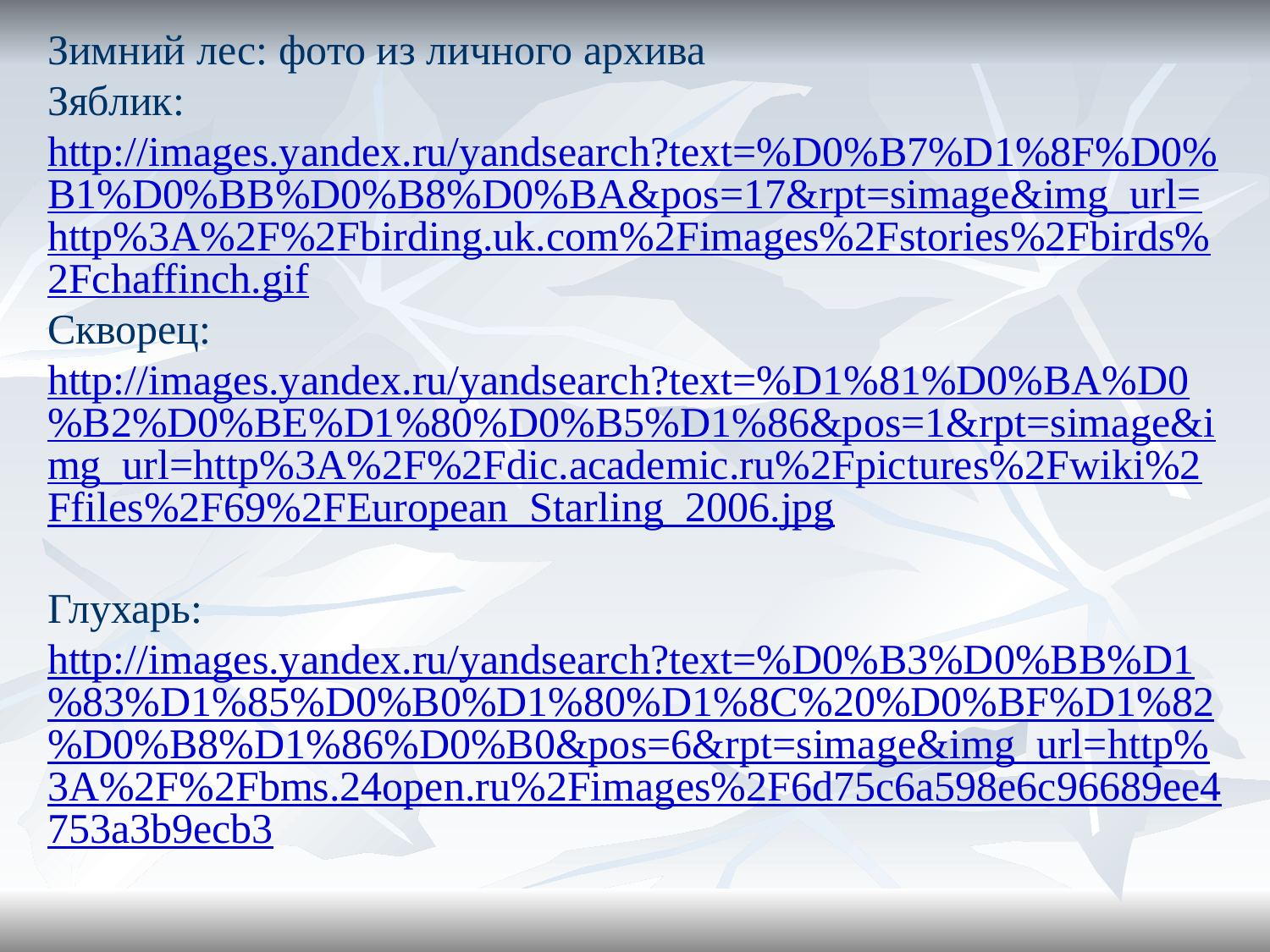

Зимний лес: фото из личного архива
Зяблик: http://images.yandex.ru/yandsearch?text=%D0%B7%D1%8F%D0%B1%D0%BB%D0%B8%D0%BA&pos=17&rpt=simage&img_url=http%3A%2F%2Fbirding.uk.com%2Fimages%2Fstories%2Fbirds%2Fchaffinch.gif
Скворец: http://images.yandex.ru/yandsearch?text=%D1%81%D0%BA%D0%B2%D0%BE%D1%80%D0%B5%D1%86&pos=1&rpt=simage&img_url=http%3A%2F%2Fdic.academic.ru%2Fpictures%2Fwiki%2Ffiles%2F69%2FEuropean_Starling_2006.jpg
Глухарь: http://images.yandex.ru/yandsearch?text=%D0%B3%D0%BB%D1%83%D1%85%D0%B0%D1%80%D1%8C%20%D0%BF%D1%82%D0%B8%D1%86%D0%B0&pos=6&rpt=simage&img_url=http%3A%2F%2Fbms.24open.ru%2Fimages%2F6d75c6a598e6c96689ee4753a3b9ecb3